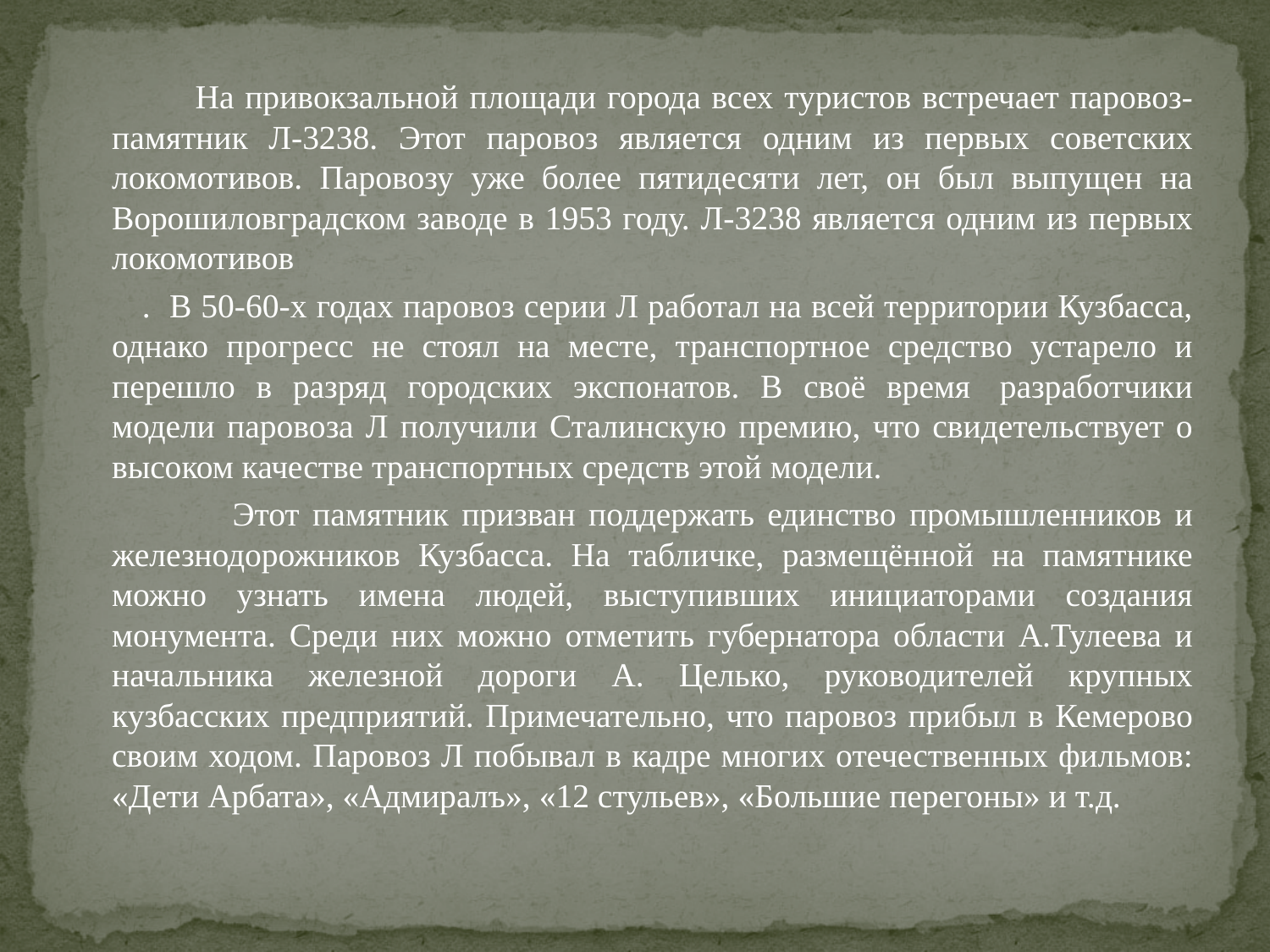

На привокзальной площади города всех туристов встречает паровоз-памятник Л-3238. Этот паровоз является одним из первых советских локомотивов. Паровозу уже более пятидесяти лет, он был выпущен на Ворошиловградском заводе в 1953 году. Л-3238 является одним из первых локомотивов
       .  В 50-60-х годах паровоз серии Л работал на всей территории Кузбасса, однако прогресс не стоял на месте, транспортное средство устарело и перешло в разряд городских экспонатов. В своё время  разработчики модели паровоза Л получили Сталинскую премию, что свидетельствует о высоком качестве транспортных средств этой модели.
            Этот памятник призван поддержать единство промышленников и железнодорожников Кузбасса. На табличке, размещённой на памятнике можно узнать имена людей, выступивших инициаторами создания монумента. Среди них можно отметить губернатора области А.Тулеева и начальника железной дороги А. Целько, руководителей крупных кузбасских предприятий. Примечательно, что паровоз прибыл в Кемерово своим ходом. Паровоз Л побывал в кадре многих отечественных фильмов: «Дети Арбата», «Адмиралъ», «12 стульев», «Большие перегоны» и т.д.